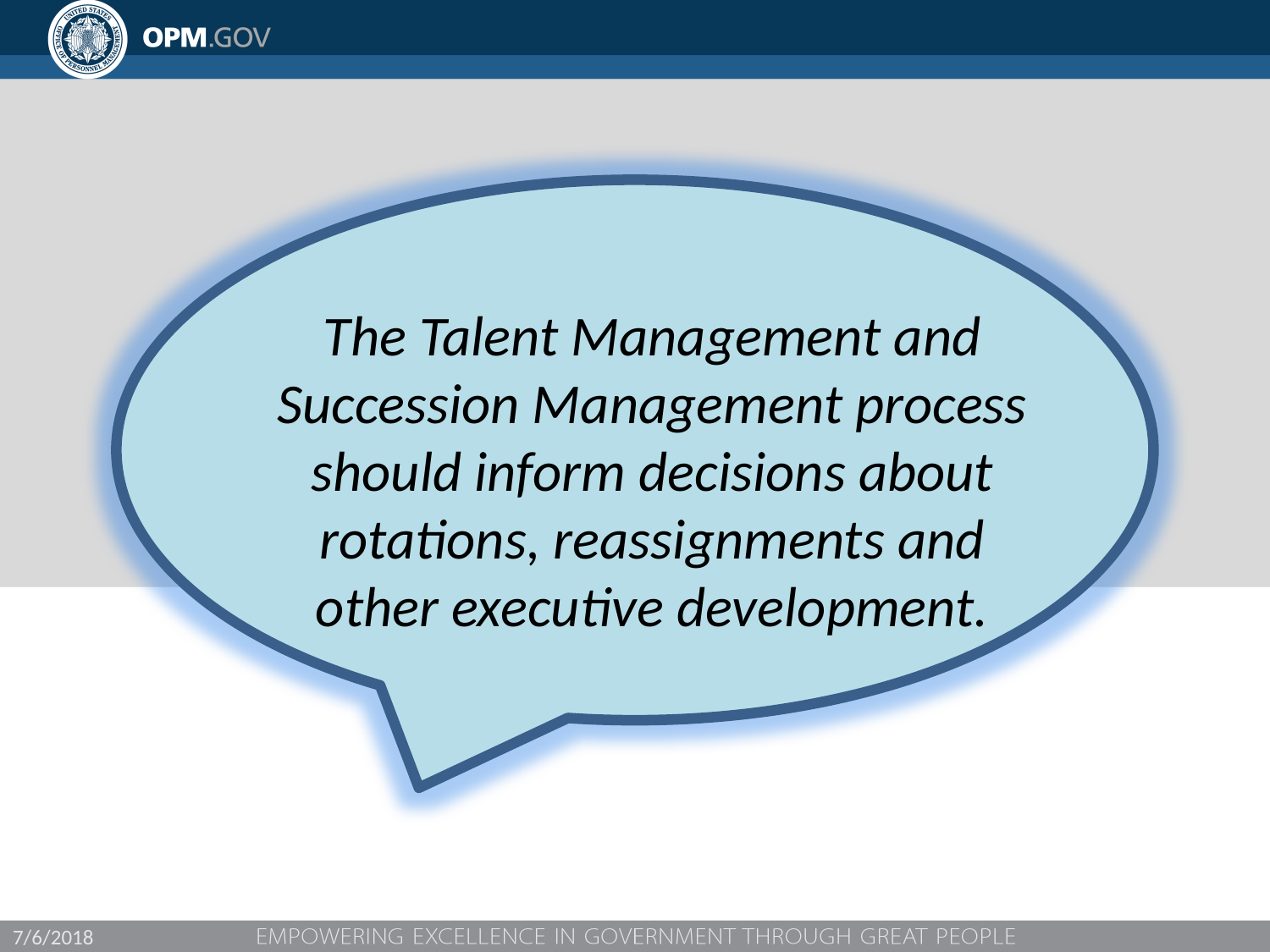

The Talent Management and Succession Management process should inform decisions about rotations, reassignments and other executive development.
7/6/2018
12